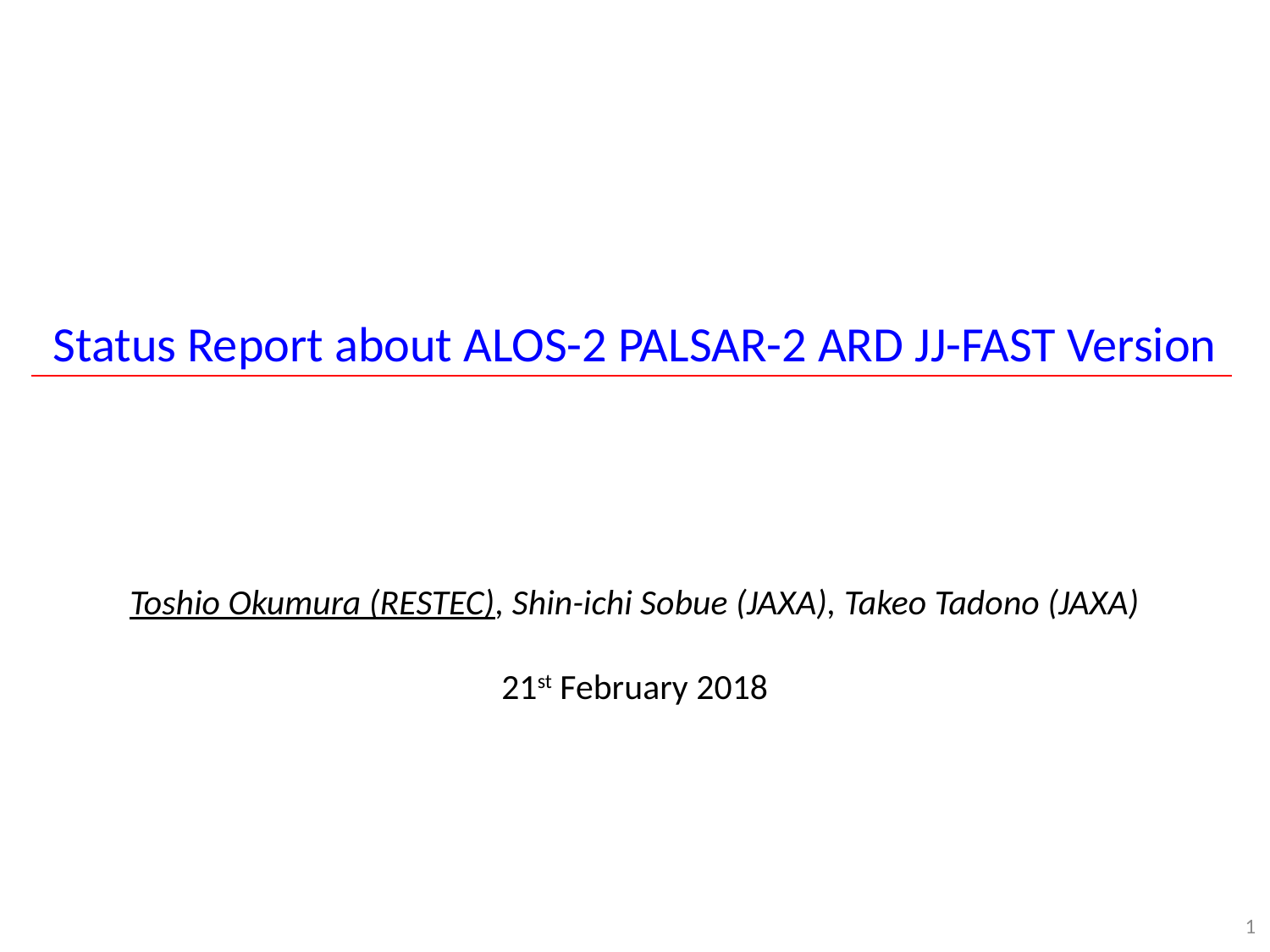

Status Report about ALOS-2 PALSAR-2 ARD JJ-FAST Version
Toshio Okumura (RESTEC), Shin-ichi Sobue (JAXA), Takeo Tadono (JAXA)

21st February 2018
1